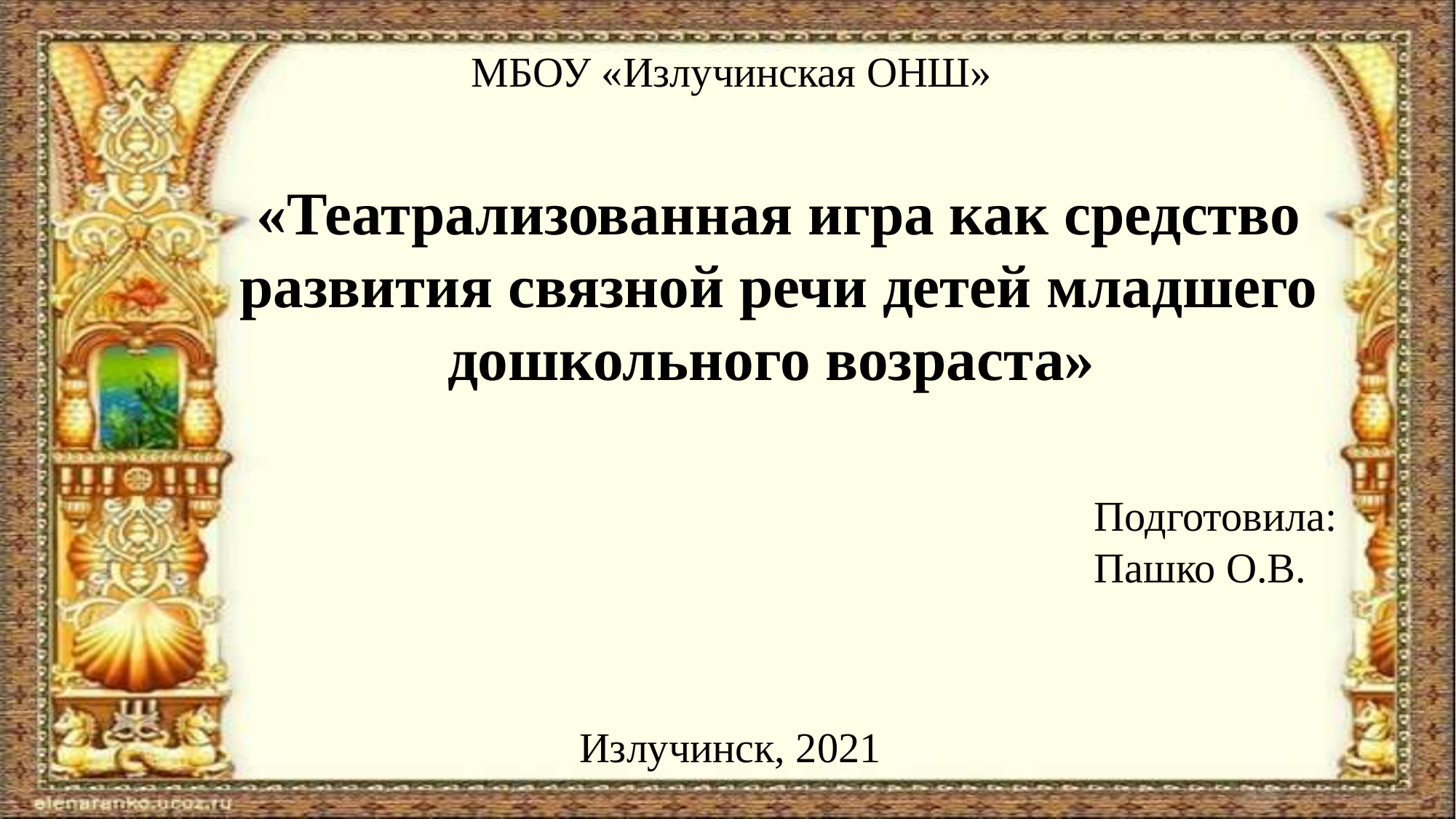

МБОУ «Излучинская ОНШ»
«Театрализованная игра как средство развития связной речи детей младшего дошкольного возраста»
Подготовила:
Пашко О.В.
Излучинск, 2021